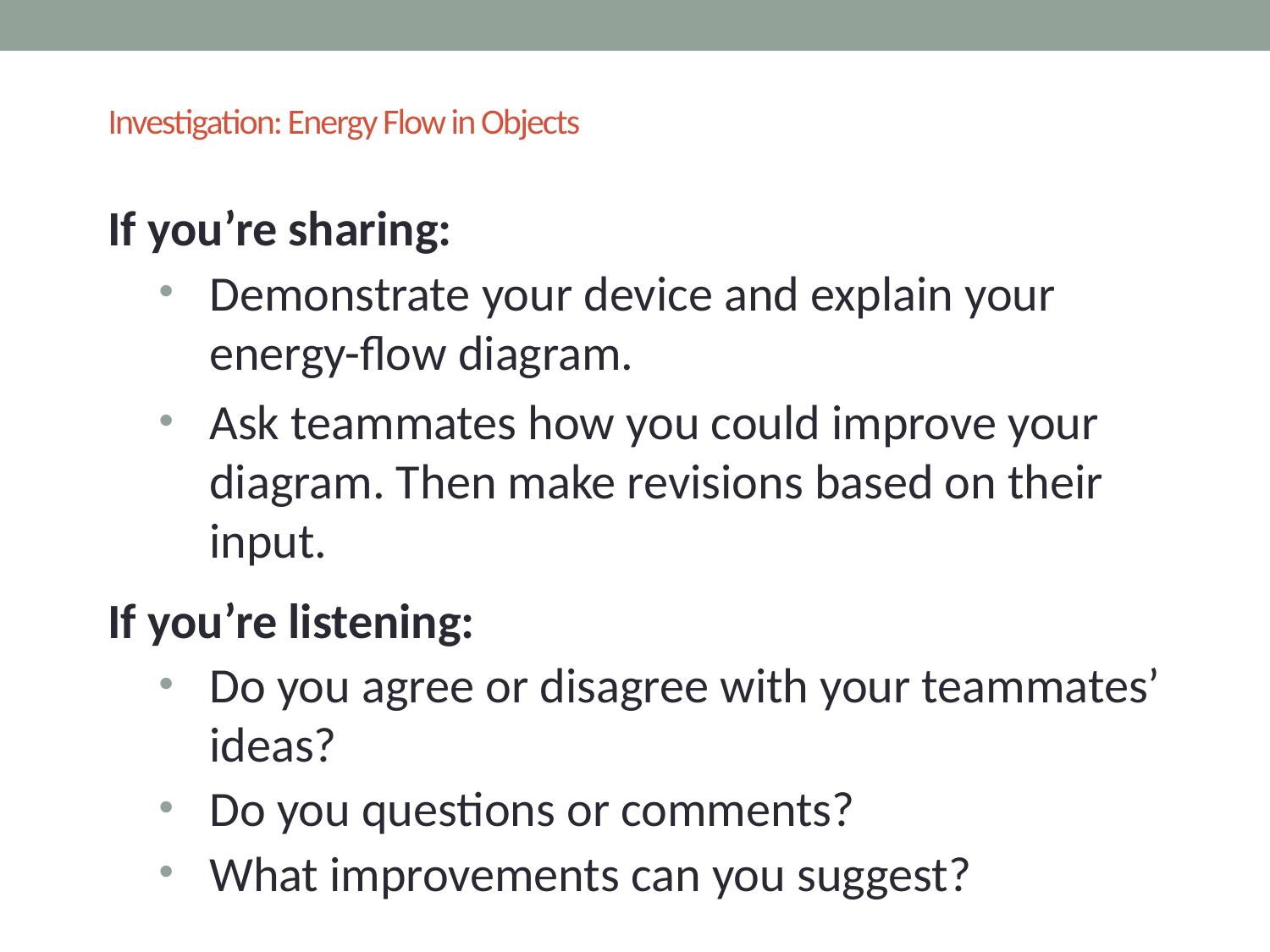

# Investigation: Energy Flow in Objects
If you’re sharing:
Demonstrate your device and explain your energy-flow diagram.
Ask teammates how you could improve your diagram. Then make revisions based on their input.
If you’re listening:
Do you agree or disagree with your teammates’ ideas?
Do you questions or comments?
What improvements can you suggest?